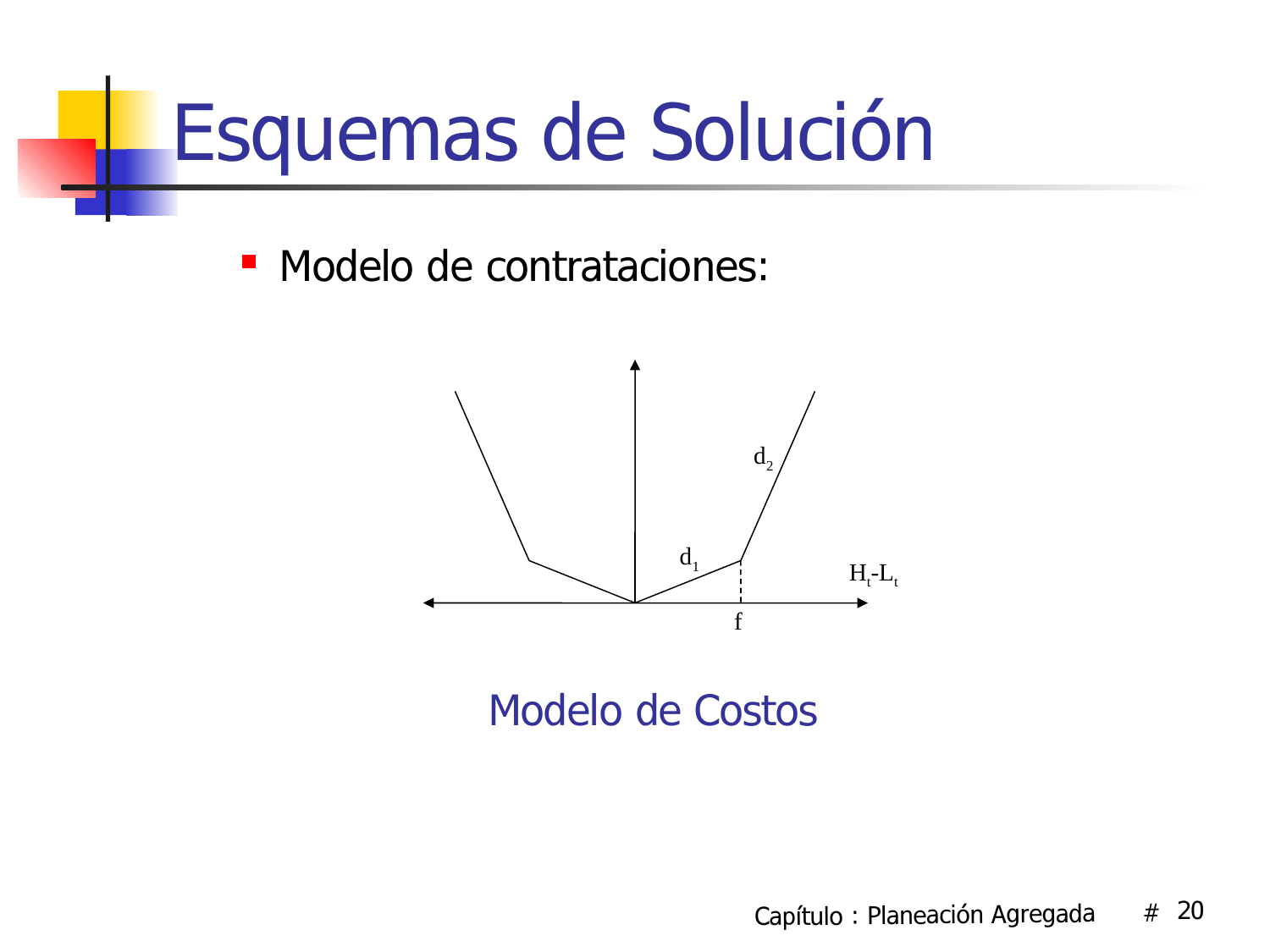

# Esquemas de Solución
Modelo de contrataciones:

d2
d1
Ht-Lt

f

Modelo de Costos
20
Capítulo : Planeación Agregada      #